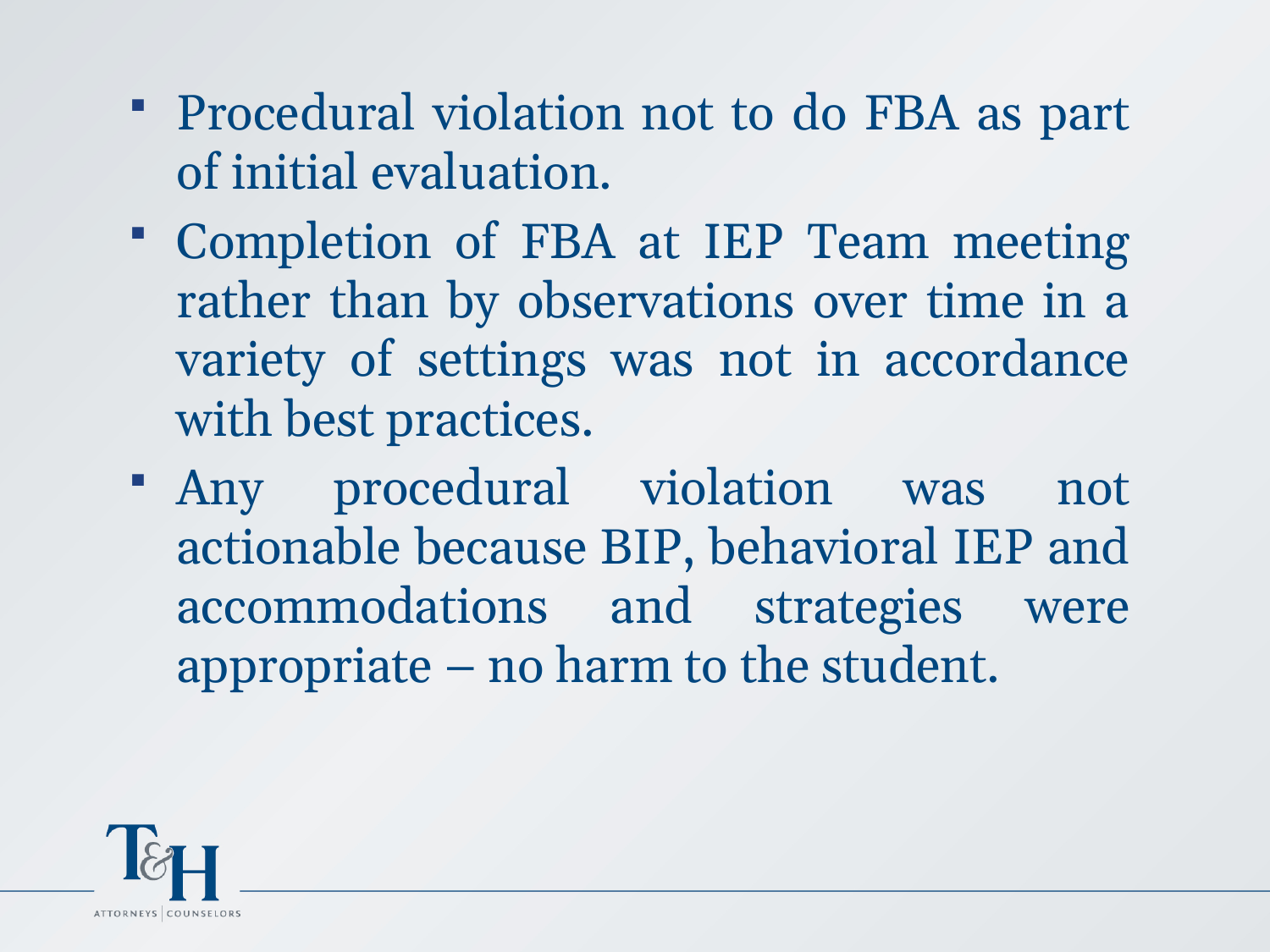

Procedural violation not to do FBA as part of initial evaluation.
Completion of FBA at IEP Team meeting rather than by observations over time in a variety of settings was not in accordance with best practices.
Any procedural violation was not actionable because BIP, behavioral IEP and accommodations and strategies were appropriate – no harm to the student.